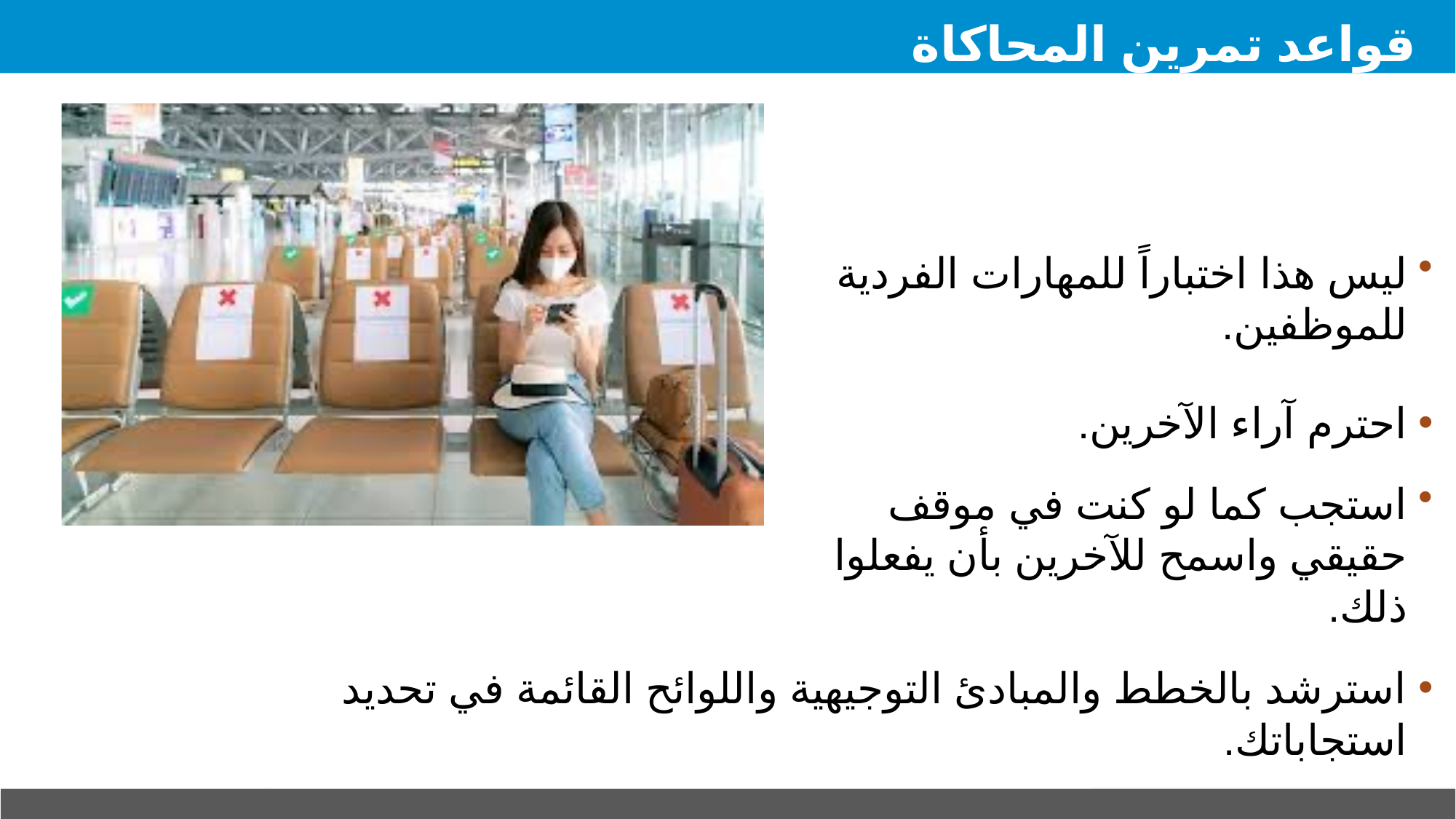

# قواعد تمرين المحاكاة

ليس هذا اختباراً للمهارات الفردية للموظفين.

احترم آراء الآخرين.
استجب كما لو كنت في موقف حقيقي واسمح للآخرين بأن يفعلوا ذلك.
استرشد بالخطط والمبادئ التوجيهية واللوائح القائمة في تحديد استجاباتك.

ركز على الحلول.